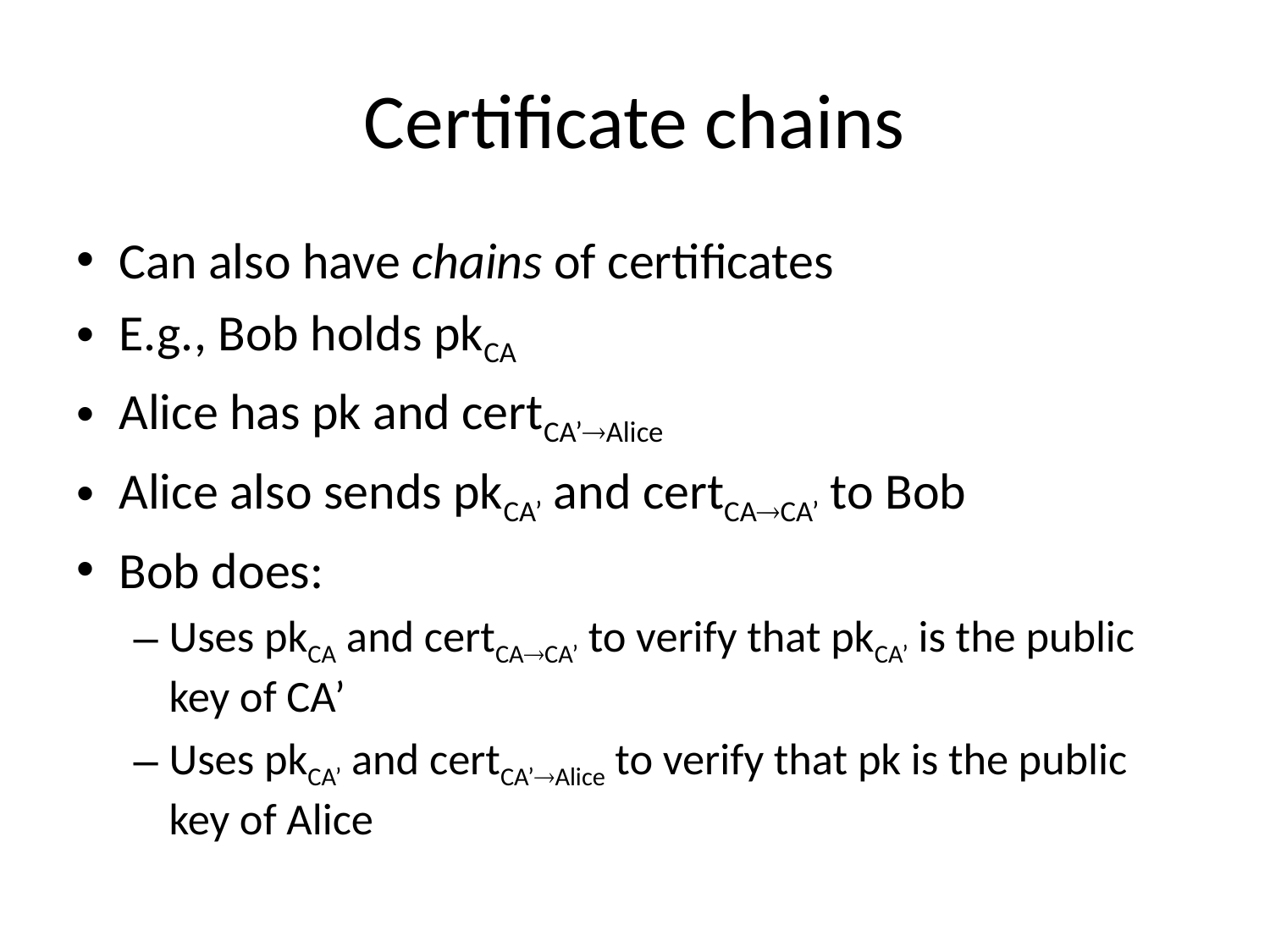

# Certificate chains
Can also have chains of certificates
E.g., Bob holds pkCA
Alice has pk and certCA’→Alice
Alice also sends pkCA’ and certCA→CA’ to Bob
Bob does:
Uses pkCA and certCA→CA’ to verify that pkCA’ is the public key of CA’
Uses pkCA’ and certCA’→Alice to verify that pk is the public key of Alice